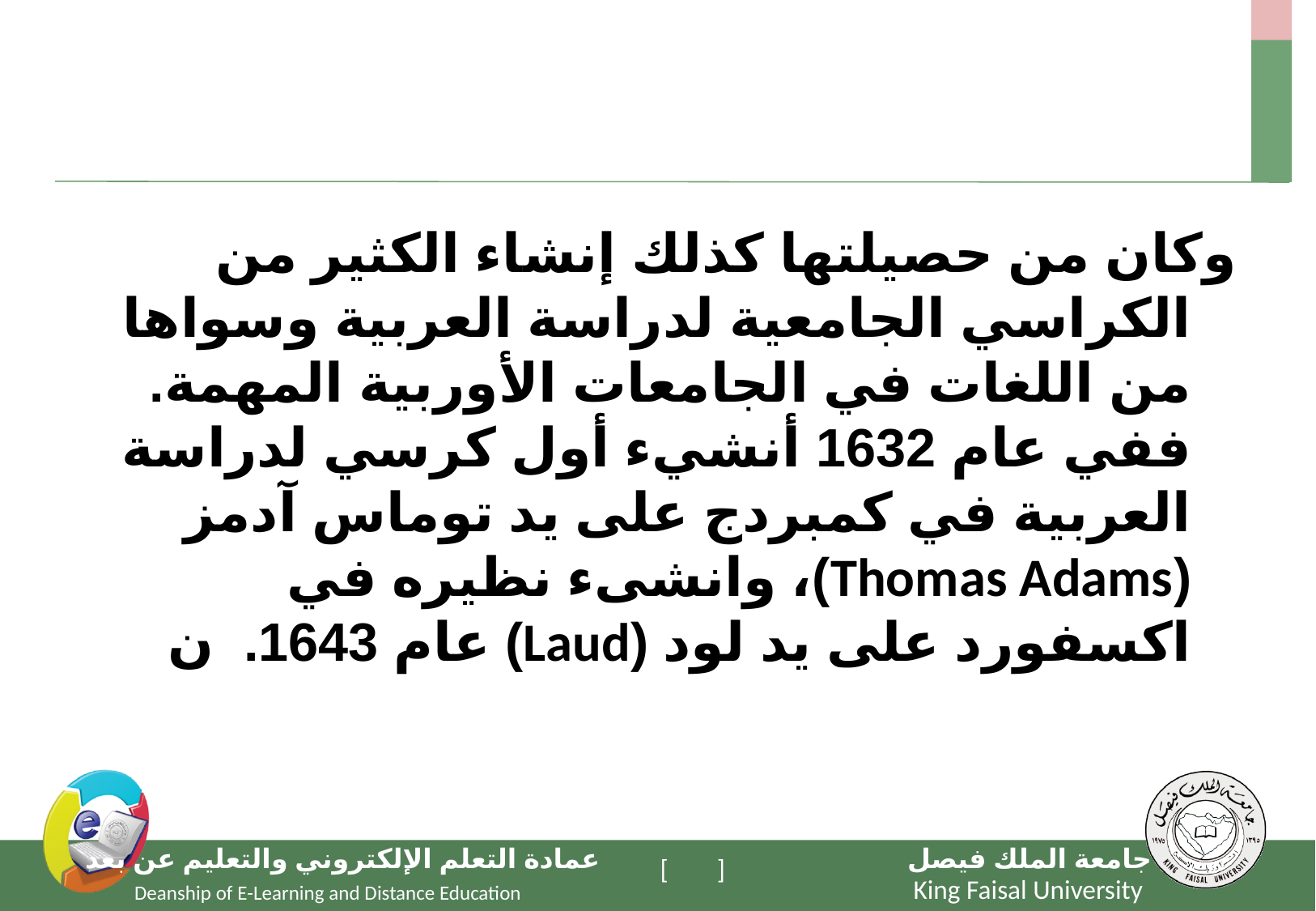

#
وكان من حصيلتها كذلك إنشاء الكثير من الكراسي الجامعية لدراسة العربية وسواها من اللغات في الجامعات الأوربية المهمة. ففي عام 1632 أنشيء أول كرسي لدراسة العربية في كمبردج على يد توماس آدمز (Thomas Adams)، وانشىء نظيره في اكسفورد على يد لود (Laud) عام 1643.  ن